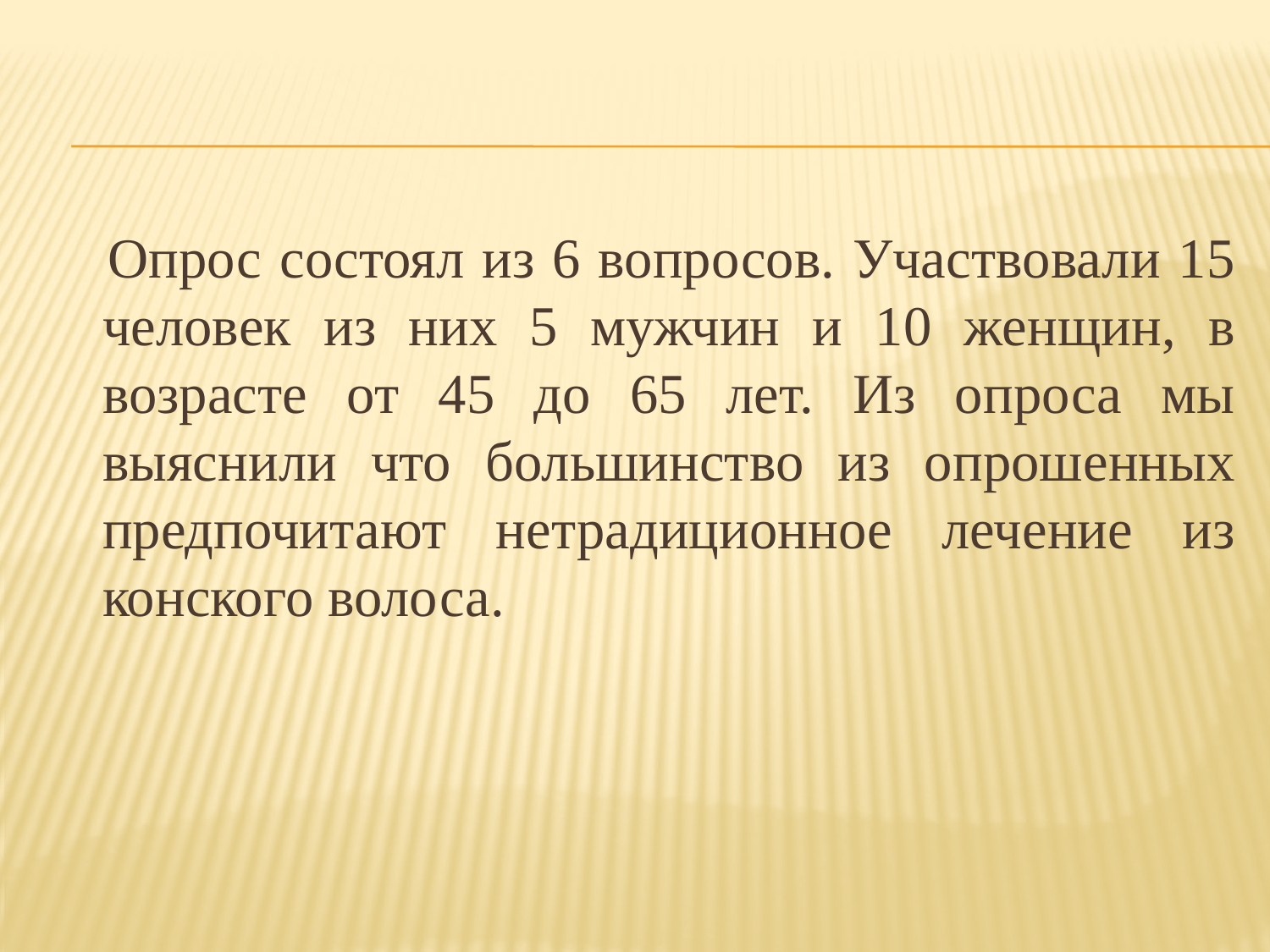

Опрос состоял из 6 вопросов. Участвовали 15 человек из них 5 мужчин и 10 женщин, в возрасте от 45 до 65 лет. Из опроса мы выяснили что большинство из опрошенных предпочитают нетрадиционное лечение из конского волоса.